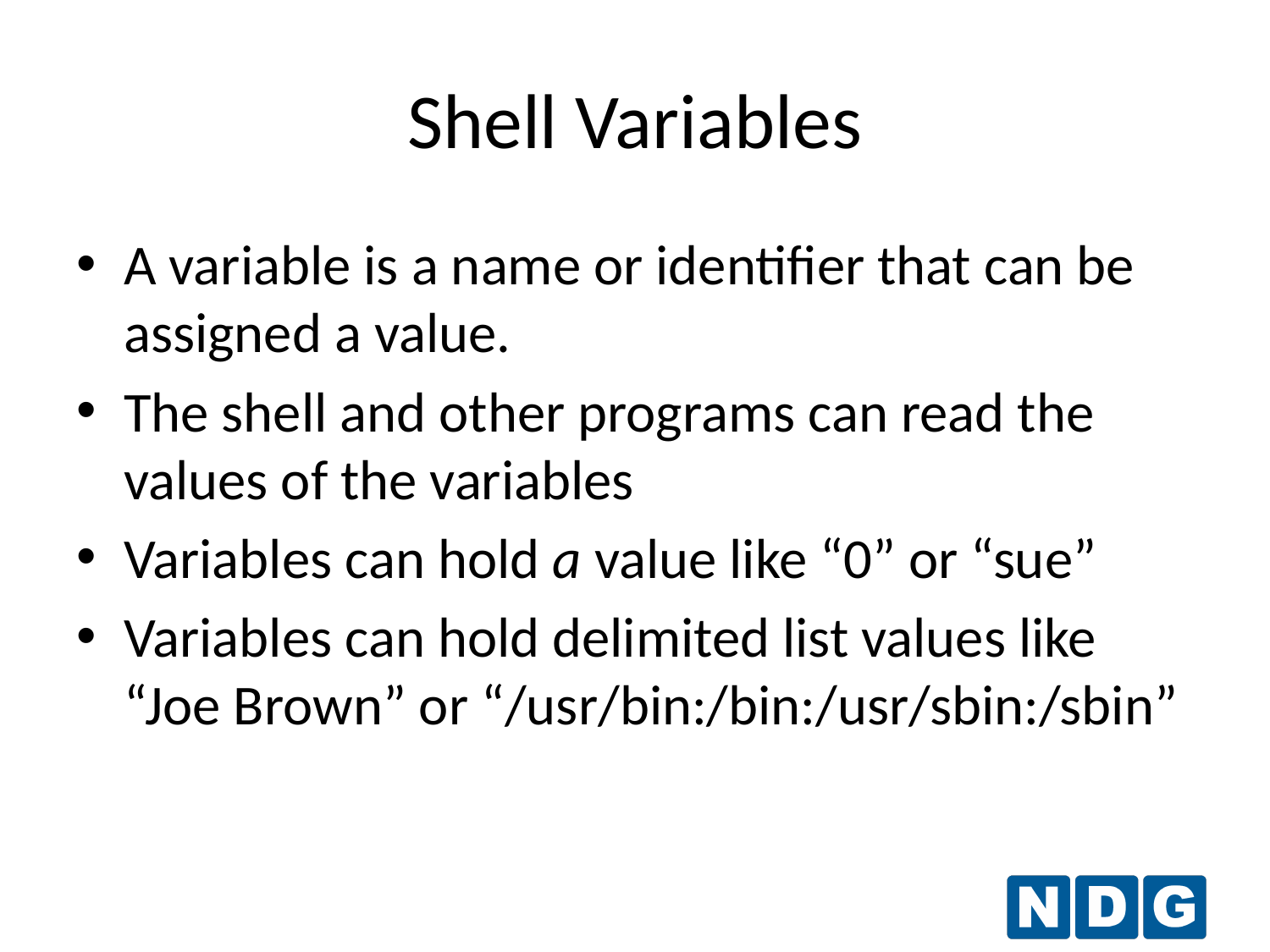

Shell Variables
A variable is a name or identifier that can be assigned a value.
The shell and other programs can read the values of the variables
Variables can hold a value like “0” or “sue”
Variables can hold delimited list values like “Joe Brown” or “/usr/bin:/bin:/usr/sbin:/sbin”